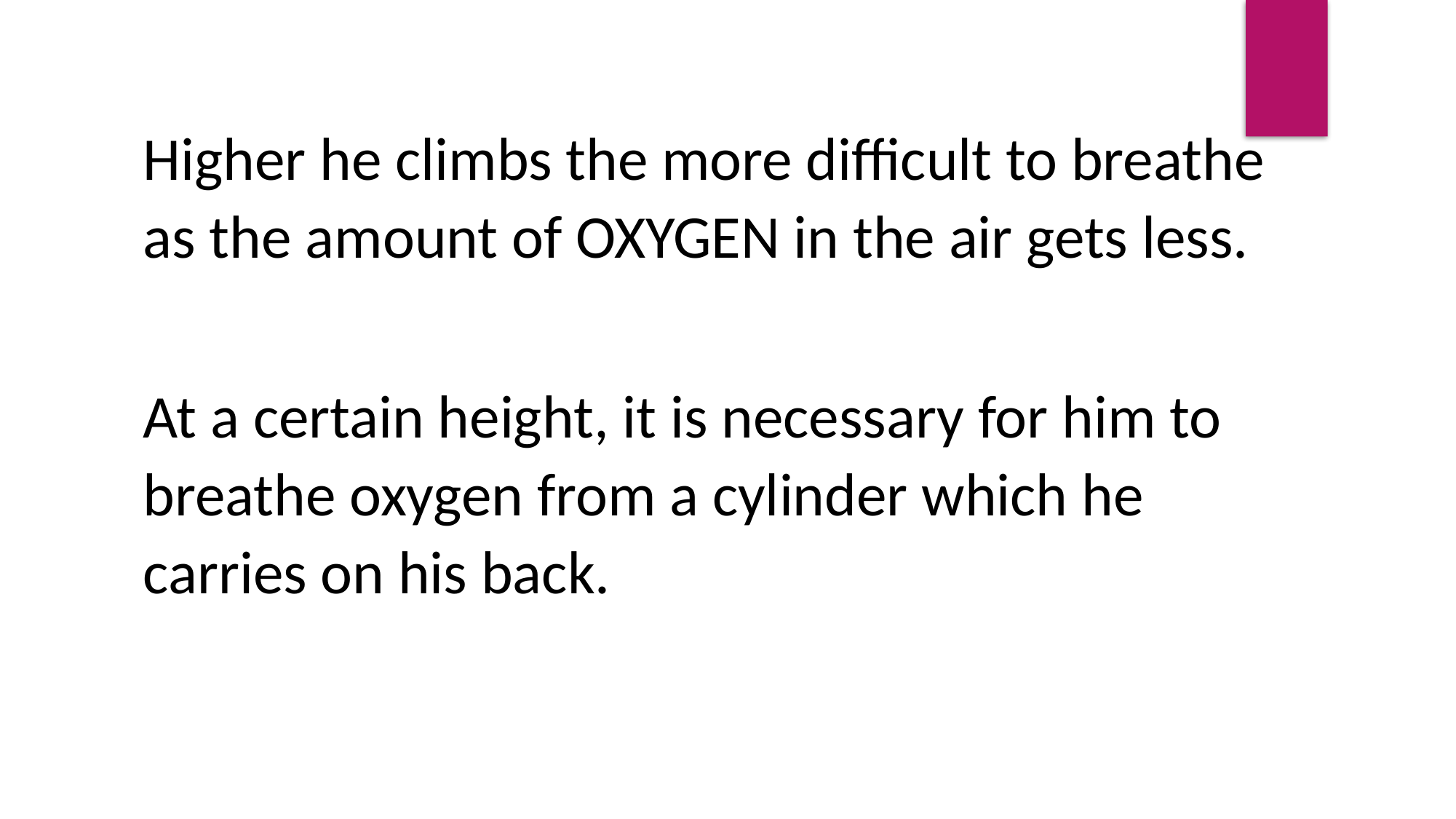

Higher he climbs the more difficult to breathe as the amount of OXYGEN in the air gets less.

At a certain height, it is necessary for him to breathe oxygen from a cylinder which he carries on his back.